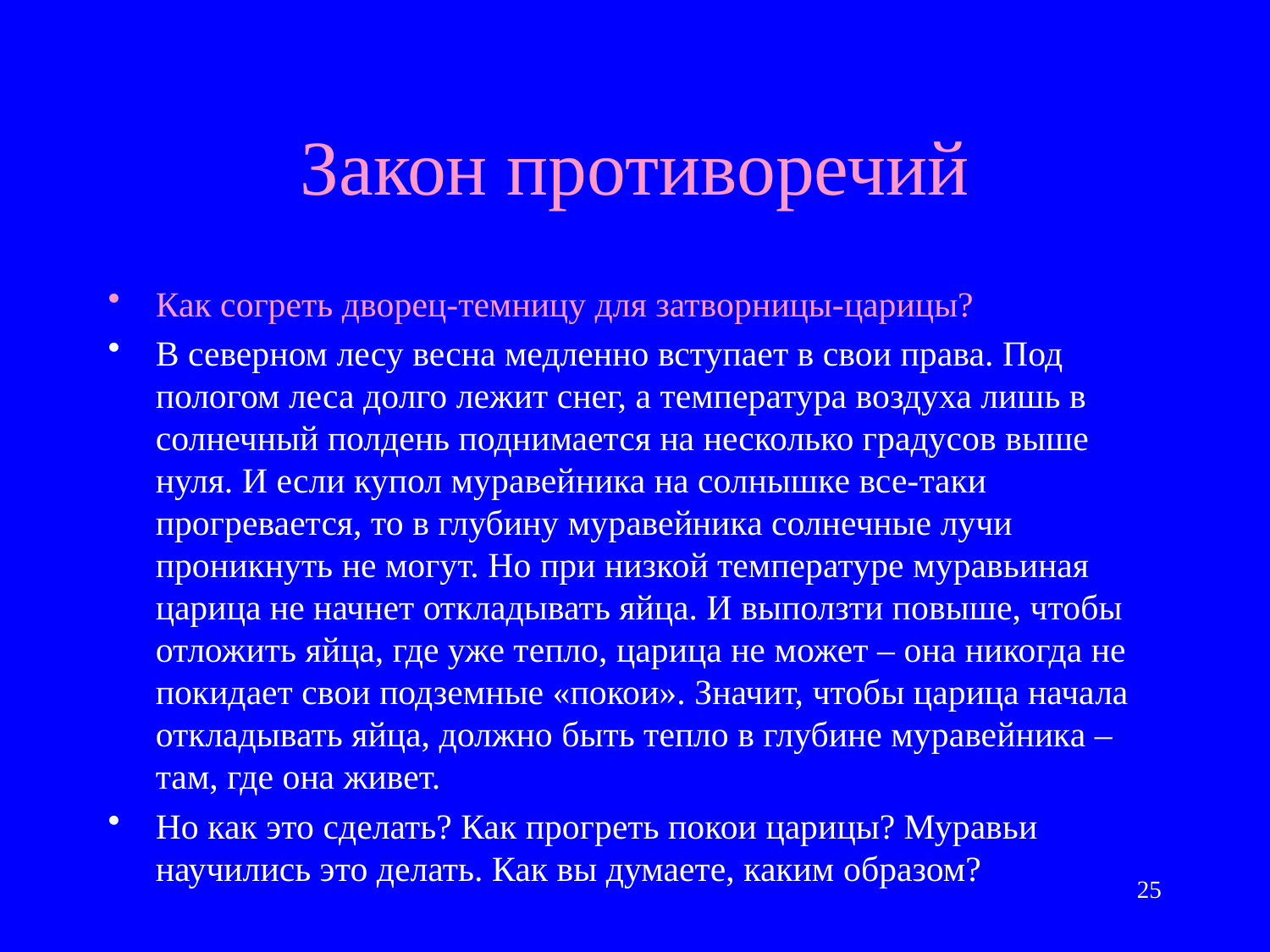

# Закон противоречий
Как согреть дворец-темницу для затворницы-царицы?
В северном лесу весна медленно вступает в свои права. Под пологом леса долго лежит снег, а температура воздуха лишь в солнечный полдень поднимается на несколько градусов выше нуля. И если купол муравейника на солнышке все-таки прогревается, то в глубину муравейника солнечные лучи проникнуть не могут. Но при низкой температуре муравьиная царица не начнет откладывать яйца. И выползти повыше, чтобы отложить яйца, где уже тепло, царица не может – она никогда не покидает свои подземные «покои». Значит, чтобы царица начала откладывать яйца, должно быть тепло в глубине муравейника – там, где она живет.
Но как это сделать? Как прогреть покои царицы? Муравьи научились это делать. Как вы думаете, каким образом?

25